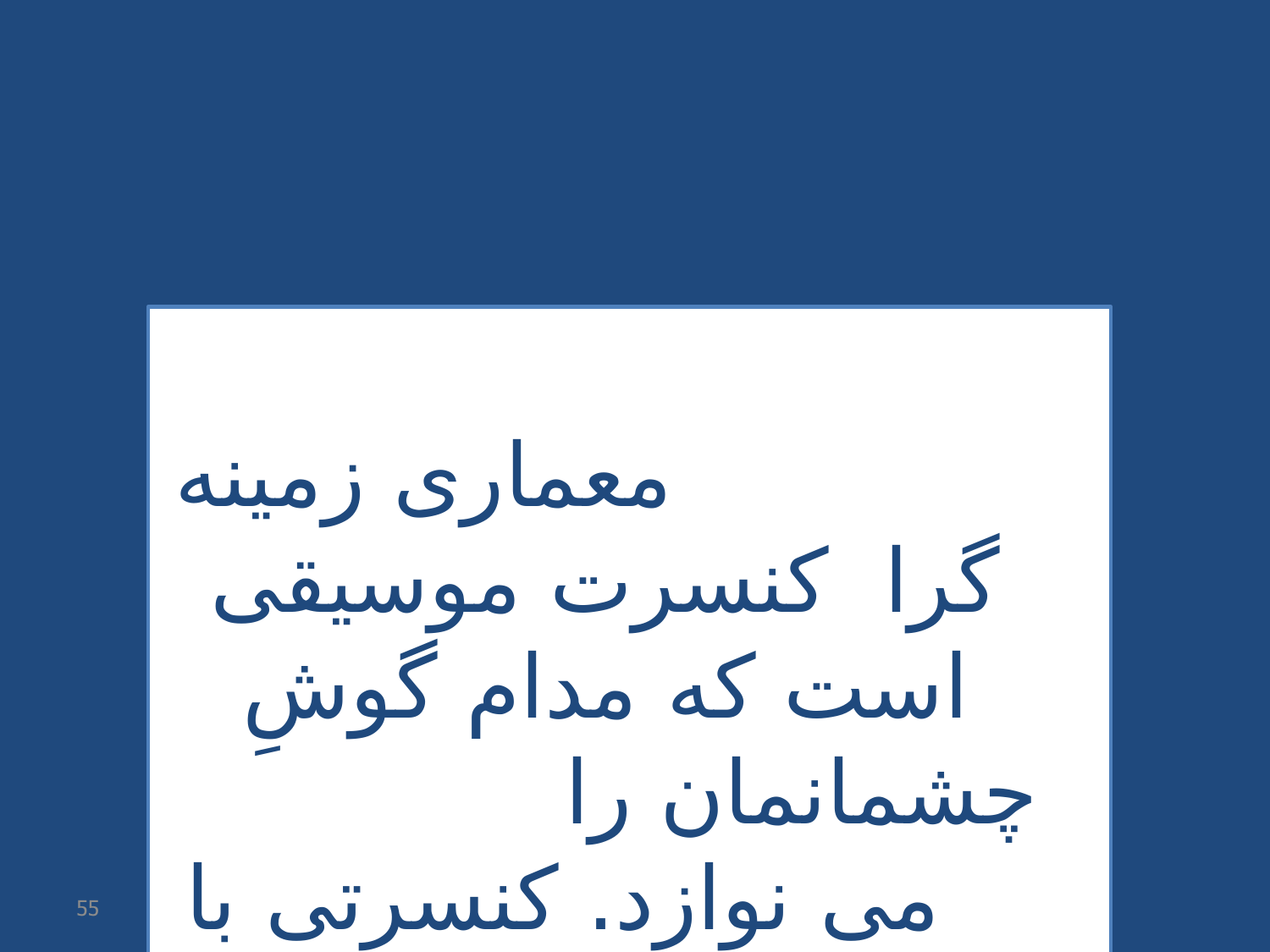

معماری زمینه گرا  کنسرت موسیقی است که مدام گوشِ چشمانمان را                  می نوازد. کنسرتی با نواهای مختلف و نغمه ای موزون و چشم نواز.

55